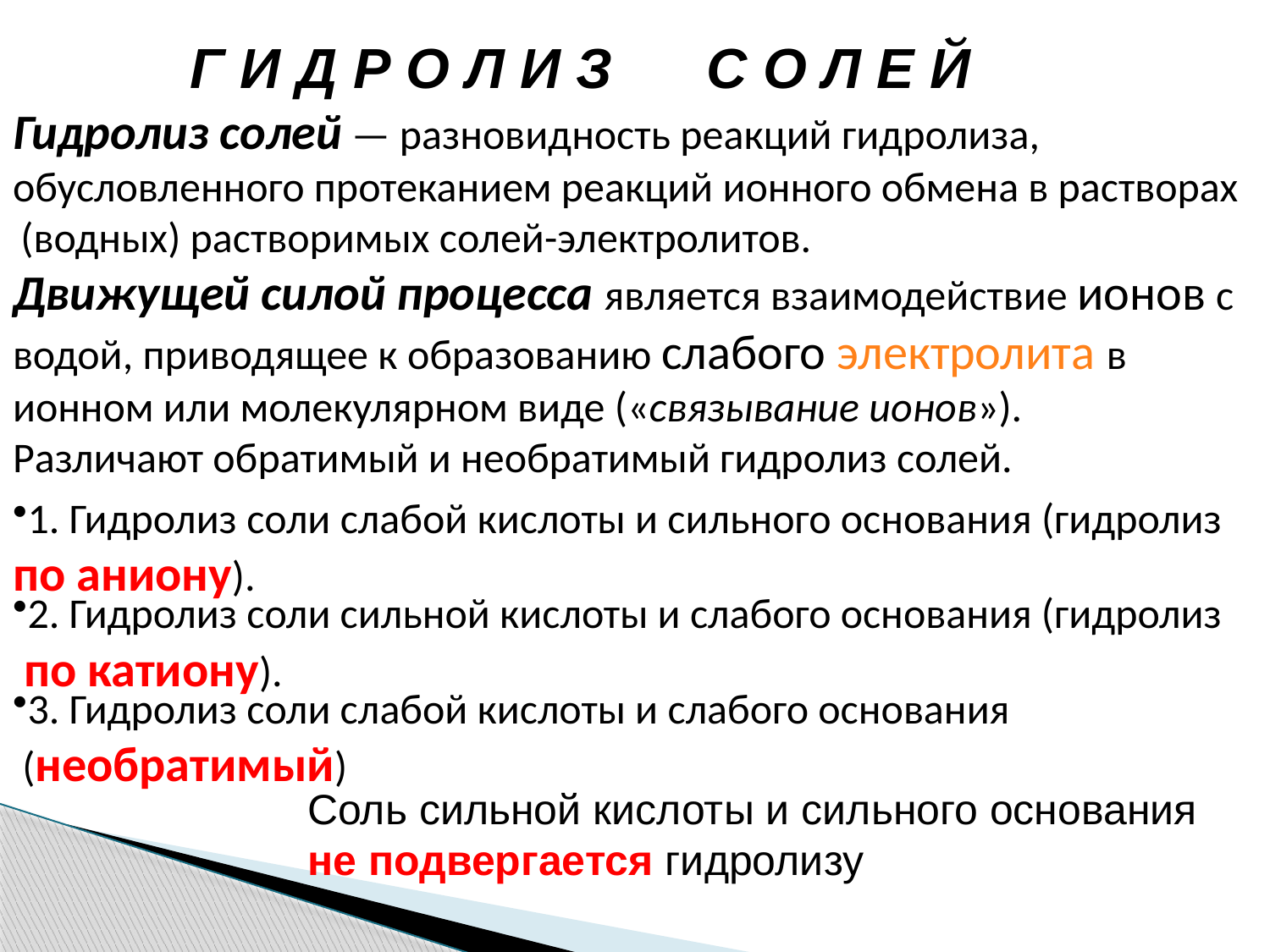

Г И Д Р О Л И З      С О Л Е Й
Гидролиз солей — разновидность реакций гидролиза, обусловленного протеканием реакций ионного обмена в растворах
 (водных) растворимых солей-электролитов.
Движущей силой процесса является взаимодействие ионов с водой, приводящее к образованию слабого электролита в ионном или молекулярном виде («связывание ионов»).
Различают обратимый и необратимый гидролиз солей.

1. Гидролиз соли слабой кислоты и сильного основания (гидролиз по аниону).

2. Гидролиз соли сильной кислоты и слабого основания (гидролиз
 по катиону).

3. Гидролиз соли слабой кислоты и слабого основания
 (необратимый)

Соль сильной кислоты и сильного основания не подвергается гидролизу